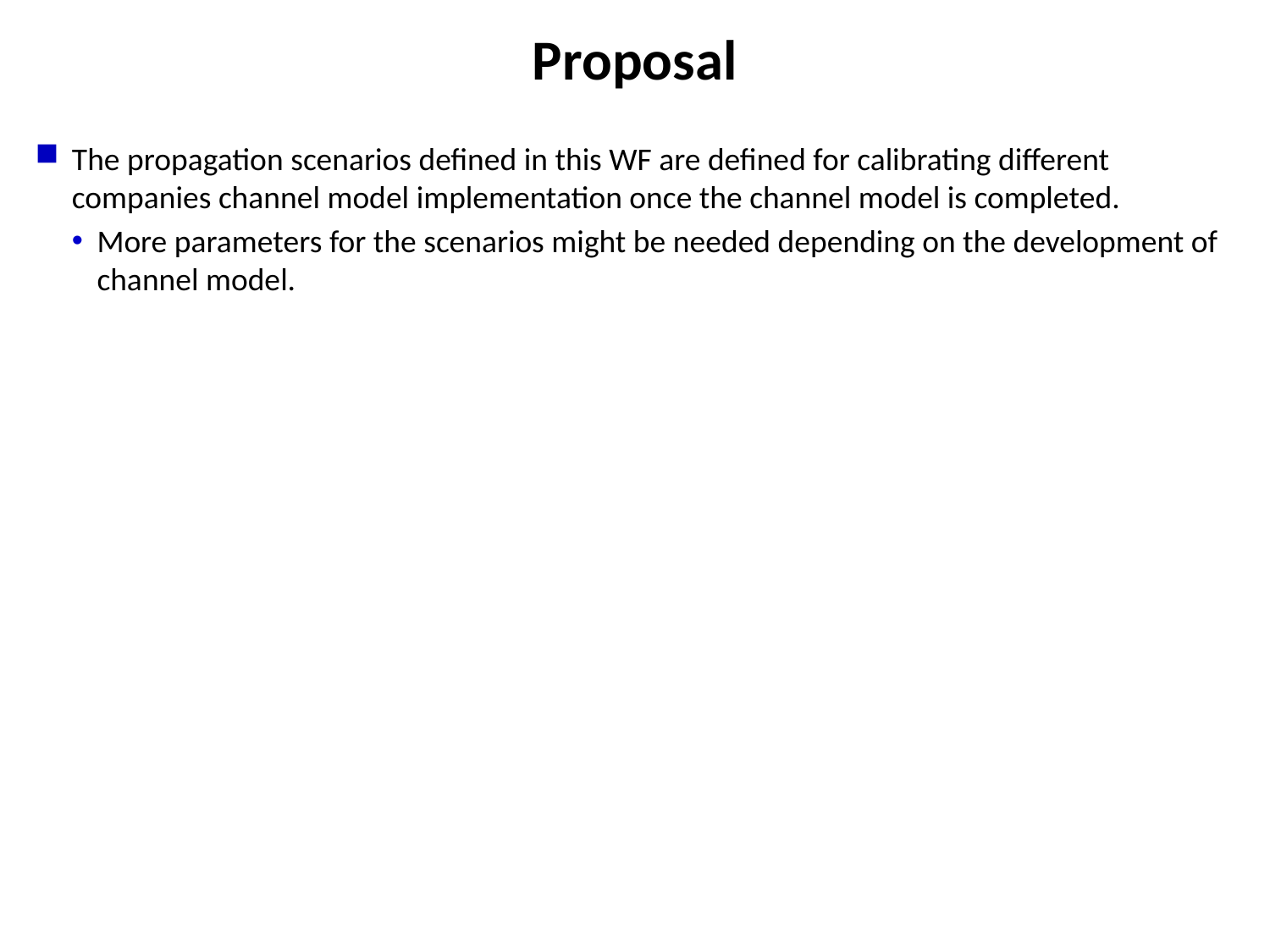

# Proposal
The propagation scenarios defined in this WF are defined for calibrating different companies channel model implementation once the channel model is completed.
More parameters for the scenarios might be needed depending on the development of channel model.